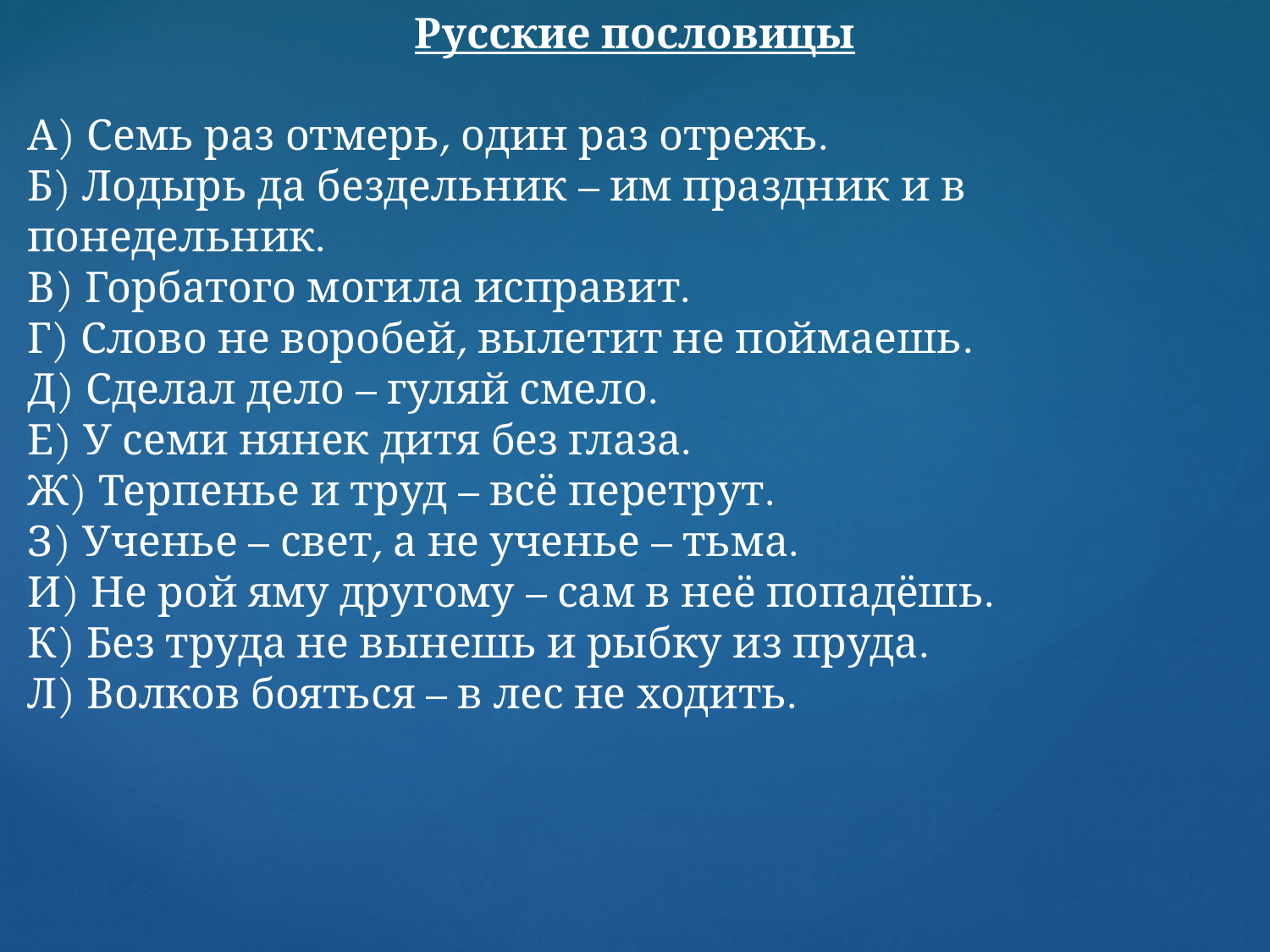

Русские пословицы

А) Семь раз отмерь, один раз отрежь.
Б) Лодырь да бездельник – им праздник и в понедельник.
В) Горбатого могила исправит.
Г) Слово не воробей, вылетит не поймаешь.
Д) Сделал дело – гуляй смело.
Е) У семи нянек дитя без глаза.
Ж) Терпенье и труд – всё перетрут.
З) Ученье – свет, а не ученье – тьма.
И) Не рой яму другому – сам в неё попадёшь.
К) Без труда не вынешь и рыбку из пруда.
Л) Волков бояться – в лес не ходить.